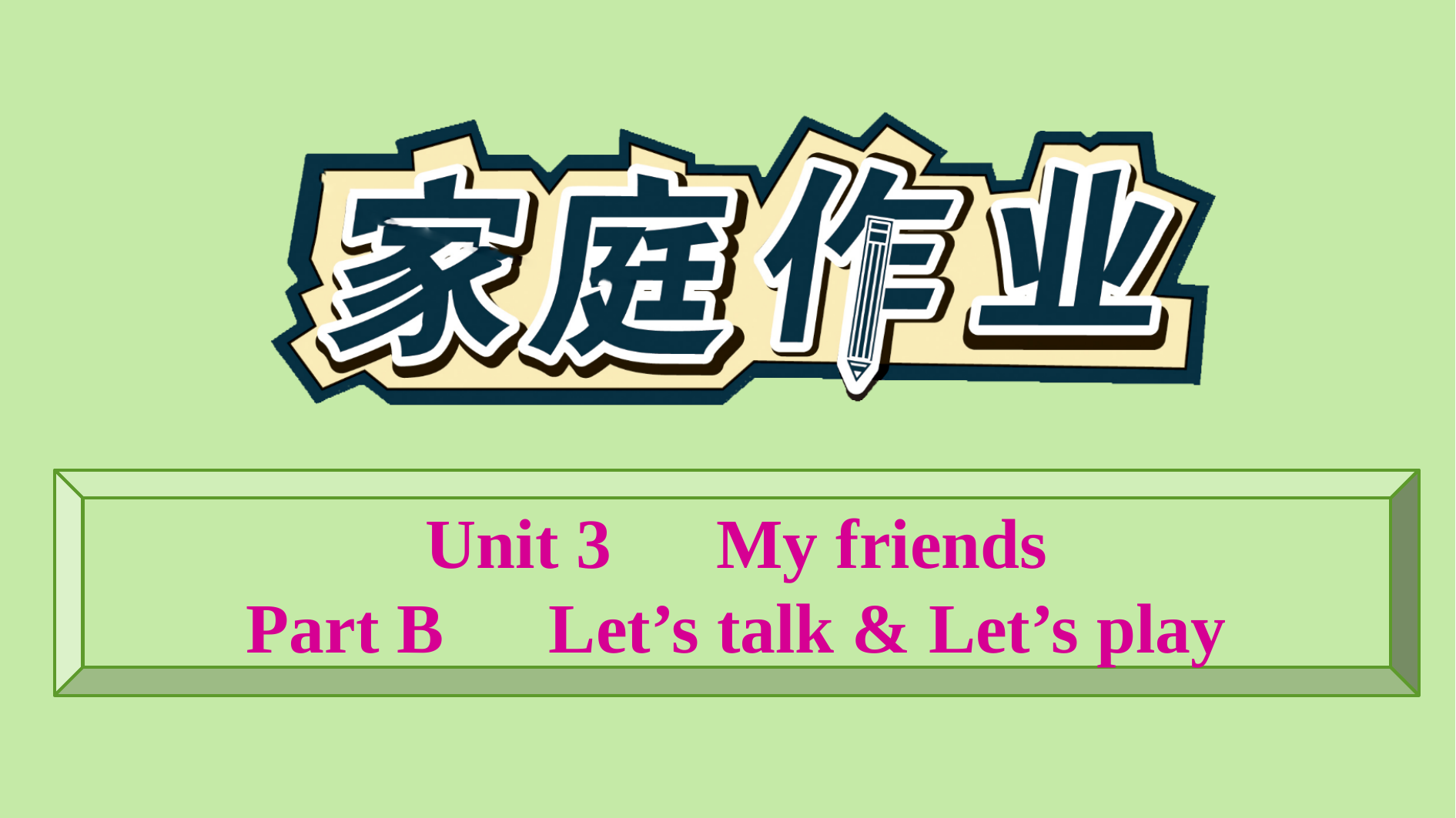

Unit 3　My friends
Part B　Let’s talk & Let’s play